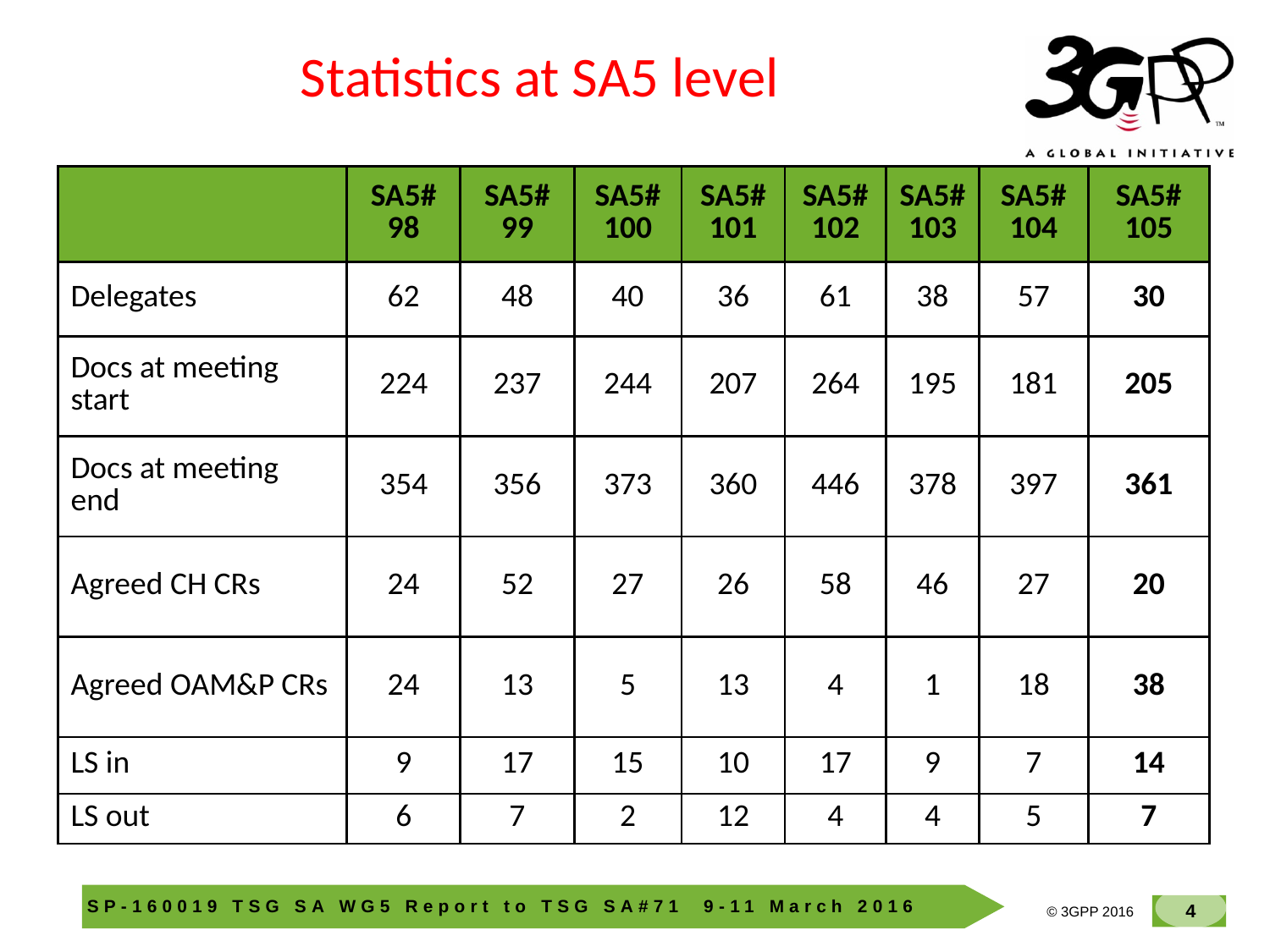

# Statistics at SA5 level
|  | SA5# 98 | SA5# 99 | SA5# 100 | SA5# 101 | SA5# 102 | SA5# 103 | SA5# 104 | SA5# 105 |
| --- | --- | --- | --- | --- | --- | --- | --- | --- |
| Delegates | 62 | 48 | 40 | 36 | 61 | 38 | 57 | 30 |
| Docs at meeting start | 224 | 237 | 244 | 207 | 264 | 195 | 181 | 205 |
| Docs at meeting end | 354 | 356 | 373 | 360 | 446 | 378 | 397 | 361 |
| Agreed CH CRs | 24 | 52 | 27 | 26 | 58 | 46 | 27 | 20 |
| Agreed OAM&P CRs | 24 | 13 | 5 | 13 | 4 | 1 | 18 | 38 |
| LS in | 9 | 17 | 15 | 10 | 17 | 9 | 7 | 14 |
| LS out | 6 | 7 | 2 | 12 | 4 | 4 | 5 | 7 |